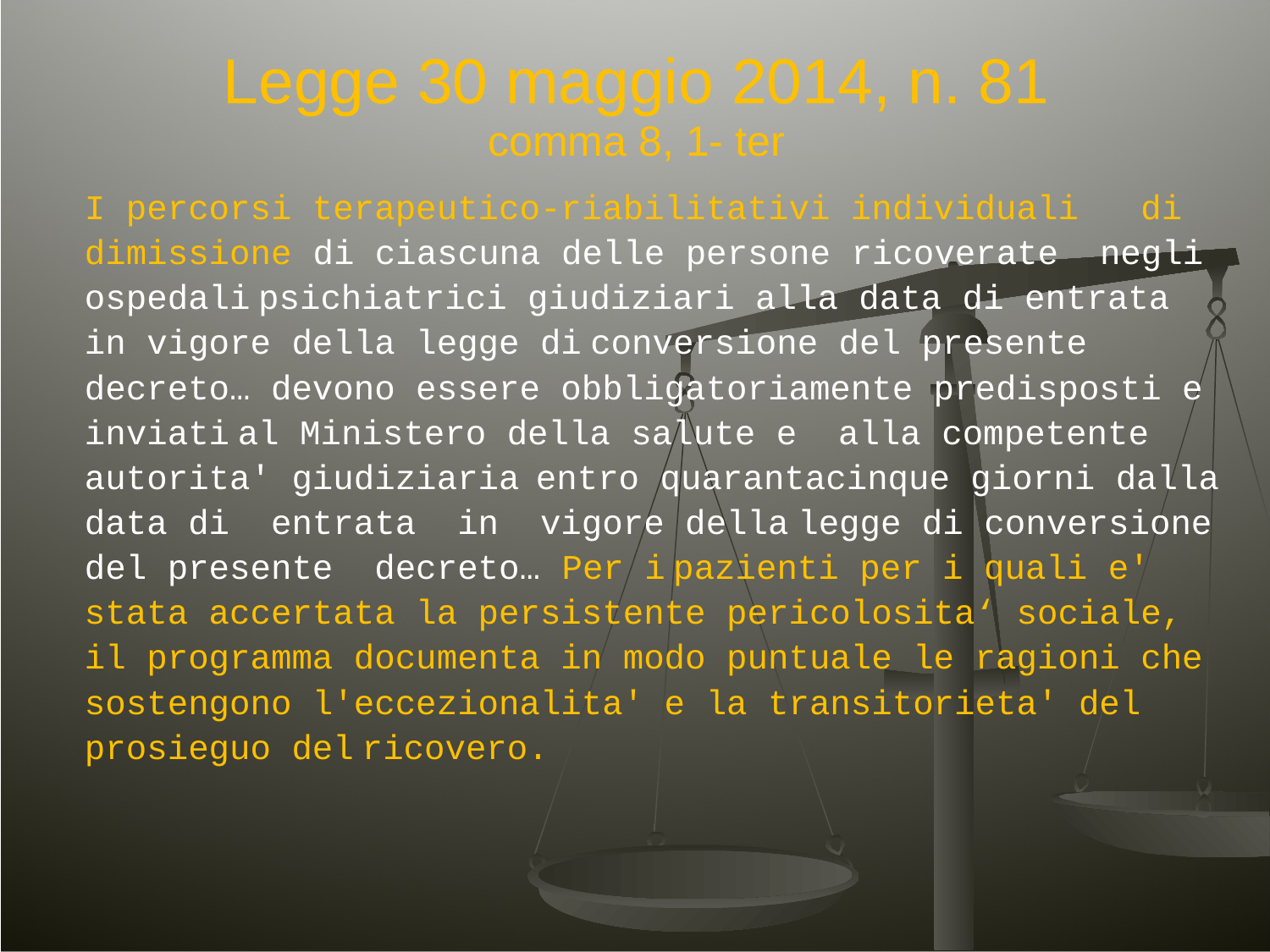

Legge 30 maggio 2014, n. 81
comma 8, 1- ter
I percorsi terapeutico-riabilitativi individuali   di dimissione di ciascuna delle persone ricoverate  negli ospedali psichiatrici giudiziari alla data di entrata in vigore della legge di conversione del presente decreto… devono essere obbligatoriamente predisposti e inviati al Ministero della salute e  alla competente autorita' giudiziaria  entro quarantacinque giorni dalla data di  entrata  in  vigore della legge di conversione del presente  decreto… Per i pazienti per i quali e' stata accertata la persistente pericolosita‘ sociale, il programma documenta in modo puntuale le ragioni che sostengono l'eccezionalita' e la transitorieta' del  prosieguo del ricovero.